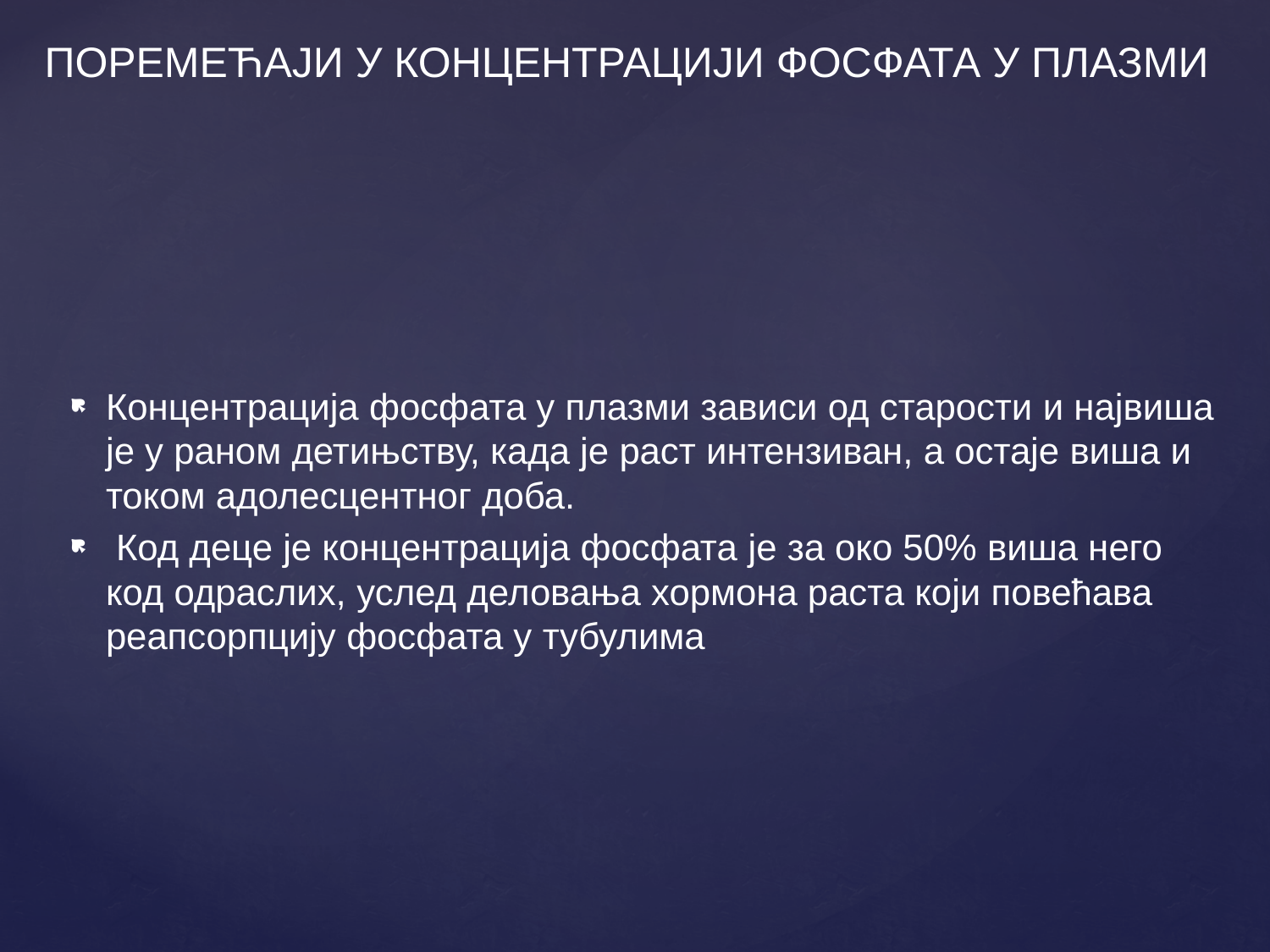

# ПОРЕМЕЋАЈИ У КОНЦЕНТРАЦИЈИ ФОСФАТА У ПЛАЗМИ
Концентрација фосфата у плазми зависи од старости и највиша је у раном детињству, када је раст интензиван, а остаје виша и током адолесцентног доба.
 Код деце је концентрација фосфата је за око 50% виша него код одраслих, услед деловања хормона раста који повећава реапсорпцију фосфата у тубулима